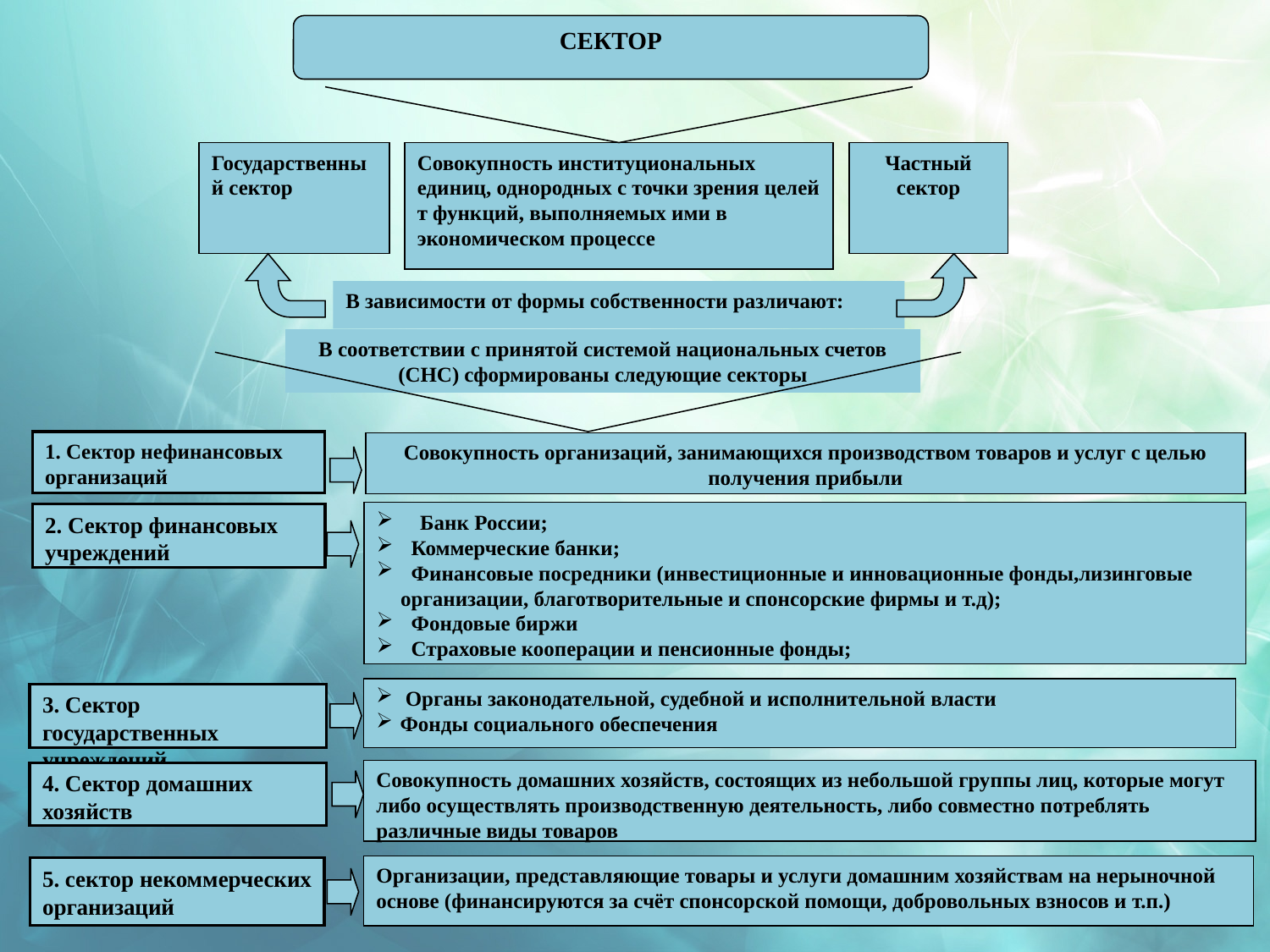

СЕКТОР

Государственный сектор
Совокупность институциональных  единиц, однородных с точки зрения целей т функций, выполняемых ими в экономическом процессе
Частный сектор

В зависимости от формы собственности различают:
В соответствии с принятой системой национальных счетов (СНС) сформированы следующие секторы
1. Сектор нефинансовых организаций
Совокупность организаций, занимающихся производством товаров и услуг с целью получения прибыли

     Банк России;
  Коммерческие банки;
  Финансовые посредники (инвестиционные и инновационные фонды,лизинговые организации, благотворительные и спонсорские фирмы и т.д);
  Фондовые биржи
  Страховые кооперации и пенсионные фонды;
2. Сектор финансовых учреждений

 Органы законодательной, судебной и исполнительной власти
Фонды социального обеспечения
3. Сектор государственных учреждений

Совокупность домашних хозяйств, состоящих из небольшой группы лиц, которые могут либо осуществлять производственную деятельность, либо совместно потреблять различные виды товаров
4. Сектор домашних хозяйств

Организации, представляющие товары и услуги домашним хозяйствам на нерыночной основе (финансируются за счёт спонсорской помощи, добровольных взносов и т.п.)
5. сектор некоммерческих организаций